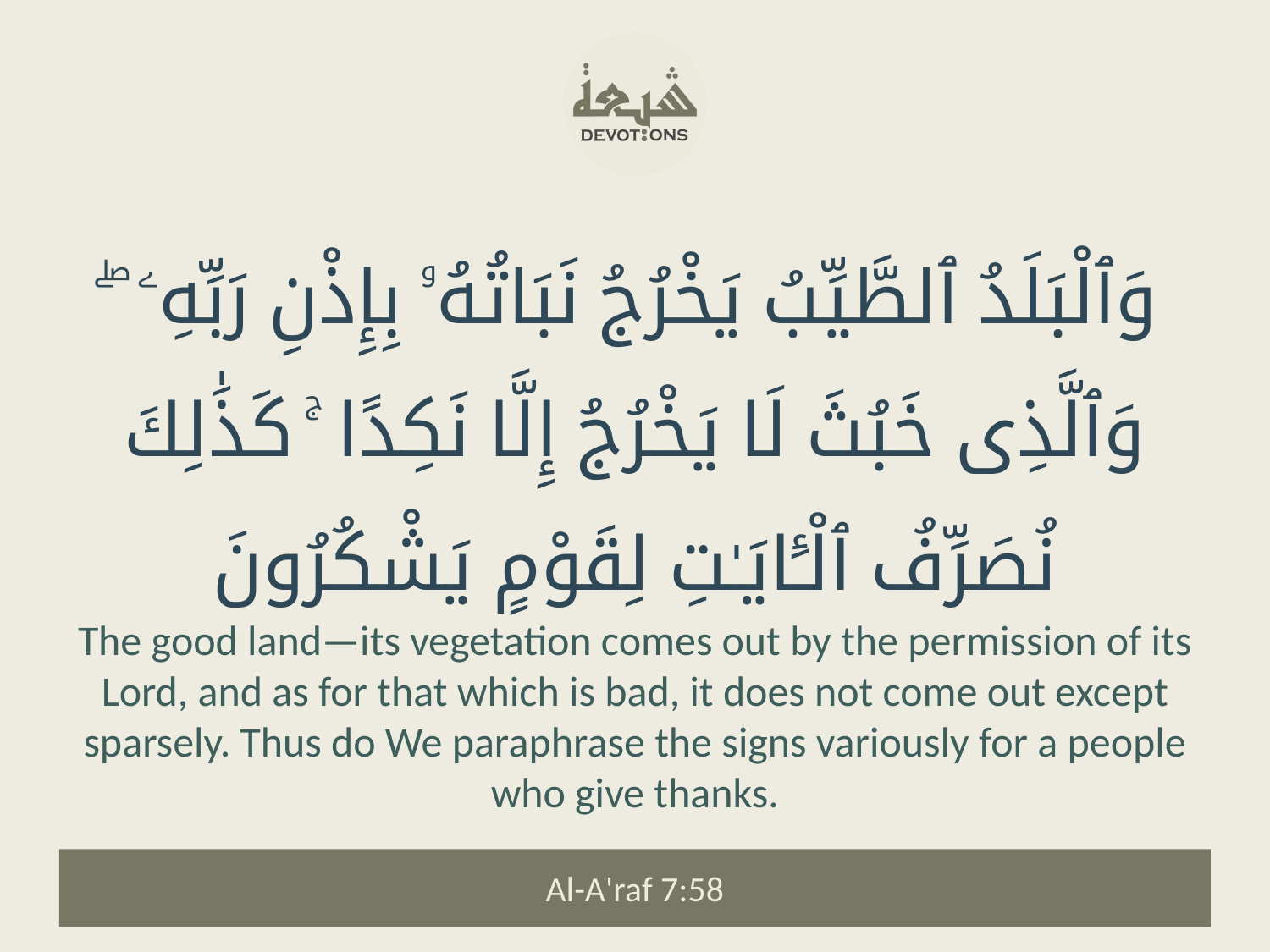

وَٱلْبَلَدُ ٱلطَّيِّبُ يَخْرُجُ نَبَاتُهُۥ بِإِذْنِ رَبِّهِۦ ۖ وَٱلَّذِى خَبُثَ لَا يَخْرُجُ إِلَّا نَكِدًا ۚ كَذَٰلِكَ نُصَرِّفُ ٱلْـَٔايَـٰتِ لِقَوْمٍ يَشْكُرُونَ
The good land—its vegetation comes out by the permission of its Lord, and as for that which is bad, it does not come out except sparsely. Thus do We paraphrase the signs variously for a people who give thanks.
Al-A'raf 7:58